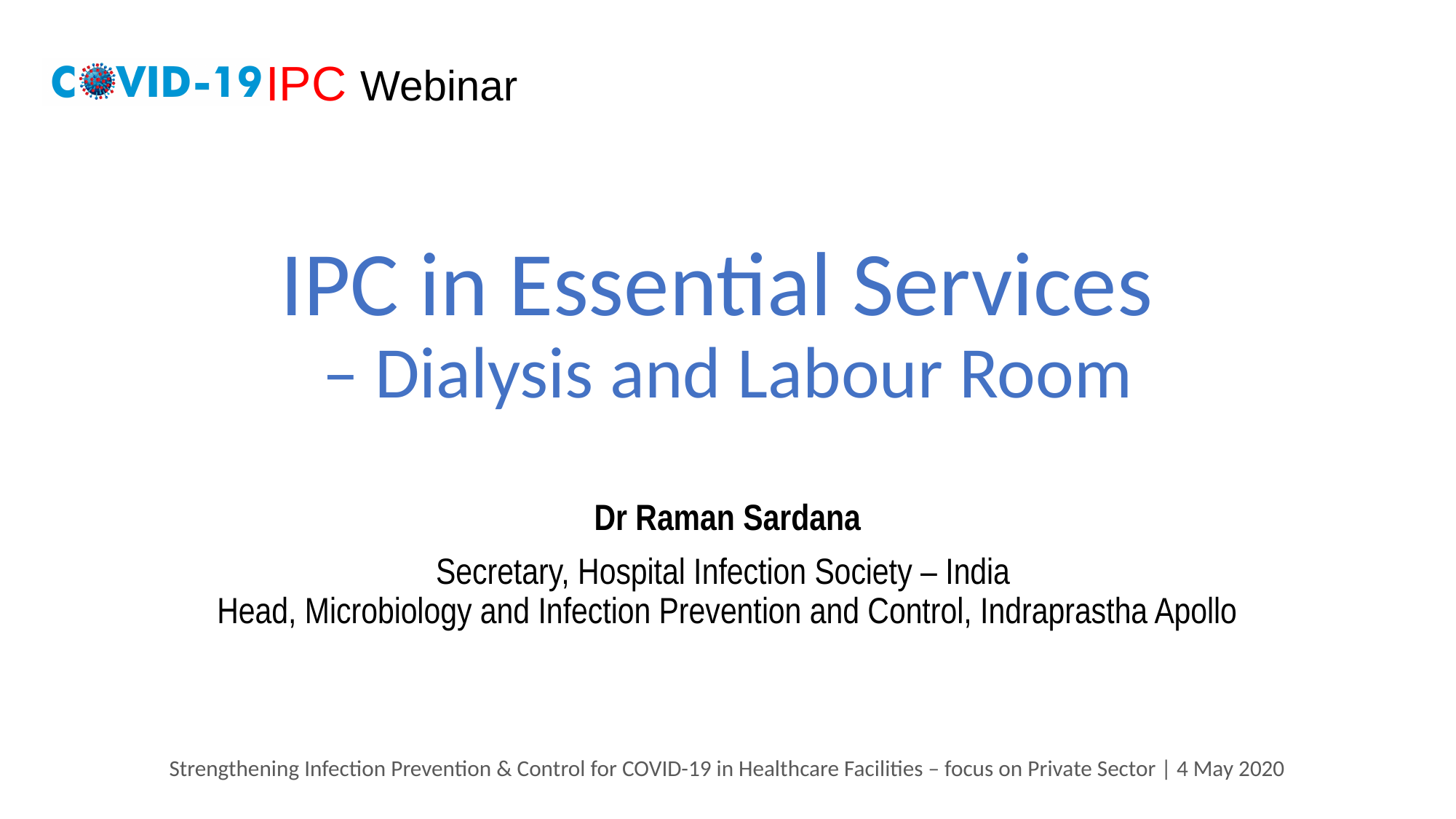

# IPC in Essential Services – Dialysis and Labour Room
Dr Raman Sardana
Secretary, Hospital Infection Society – India
Head, Microbiology and Infection Prevention and Control, Indraprastha Apollo